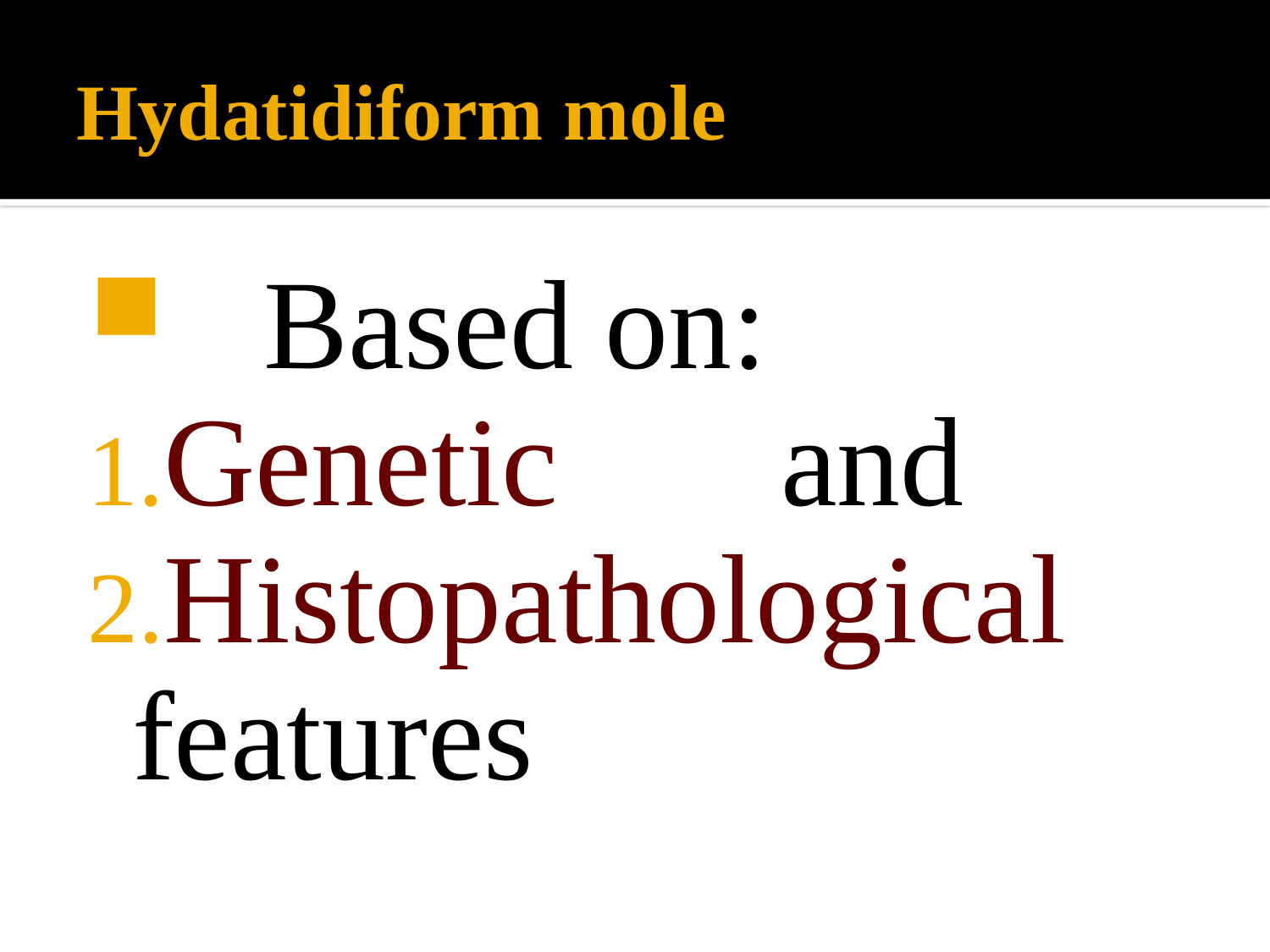

# Hydatidiform mole
   Based on:
Genetic       and
Histopathological    features